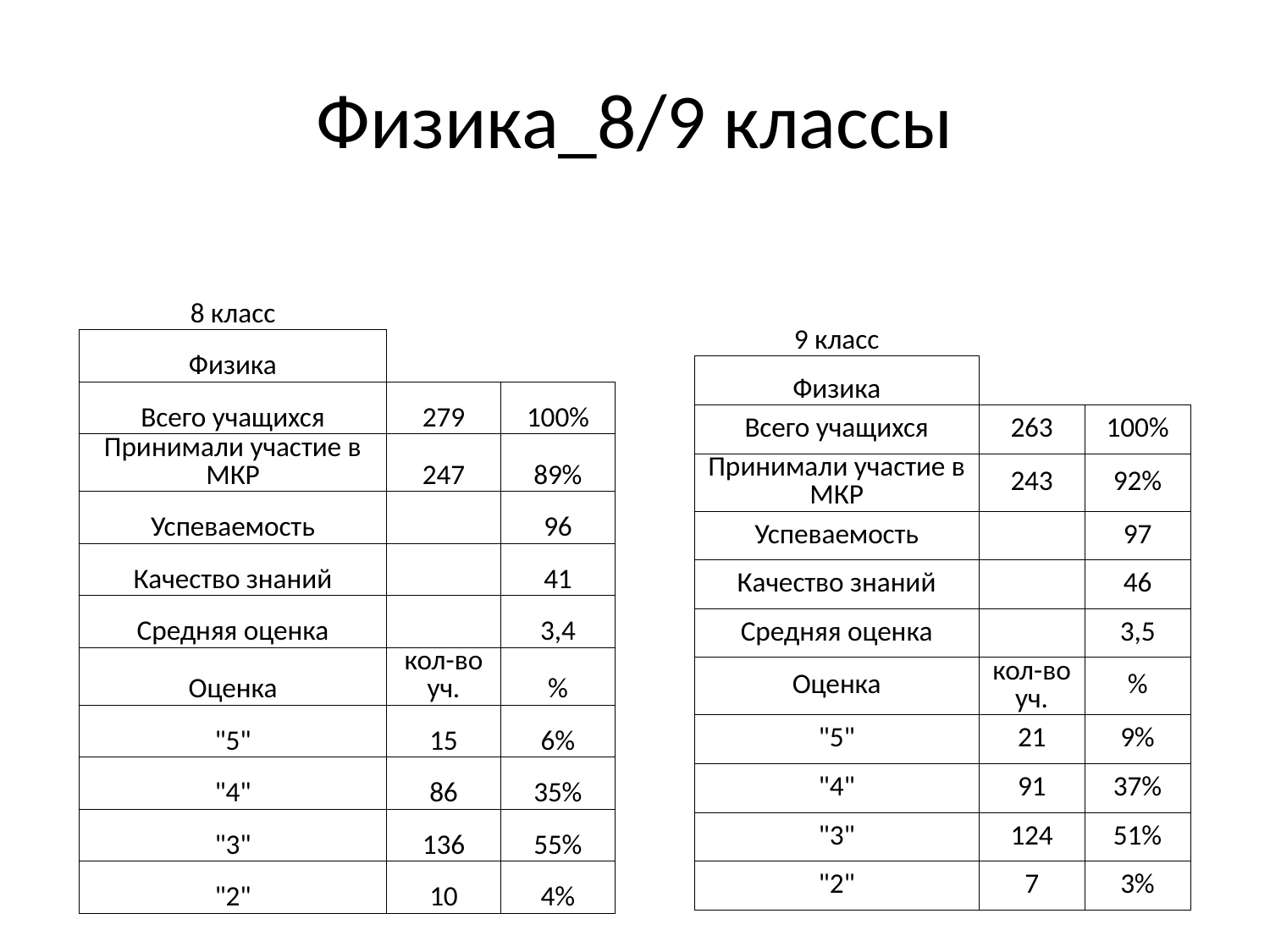

# Физика_8/9 классы
| 8 класс |  |  |
| --- | --- | --- |
| Физика |  |  |
| Всего учащихся | 279 | 100% |
| Принимали участие в МКР | 247 | 89% |
| Успеваемость |  | 96 |
| Качество знаний |  | 41 |
| Средняя оценка |  | 3,4 |
| Оценка | кол-во уч. | % |
| "5" | 15 | 6% |
| "4" | 86 | 35% |
| "3" | 136 | 55% |
| "2" | 10 | 4% |
| 9 класс |  |  |
| --- | --- | --- |
| Физика |  |  |
| Всего учащихся | 263 | 100% |
| Принимали участие в МКР | 243 | 92% |
| Успеваемость |  | 97 |
| Качество знаний |  | 46 |
| Средняя оценка |  | 3,5 |
| Оценка | кол-во уч. | % |
| "5" | 21 | 9% |
| "4" | 91 | 37% |
| "3" | 124 | 51% |
| "2" | 7 | 3% |